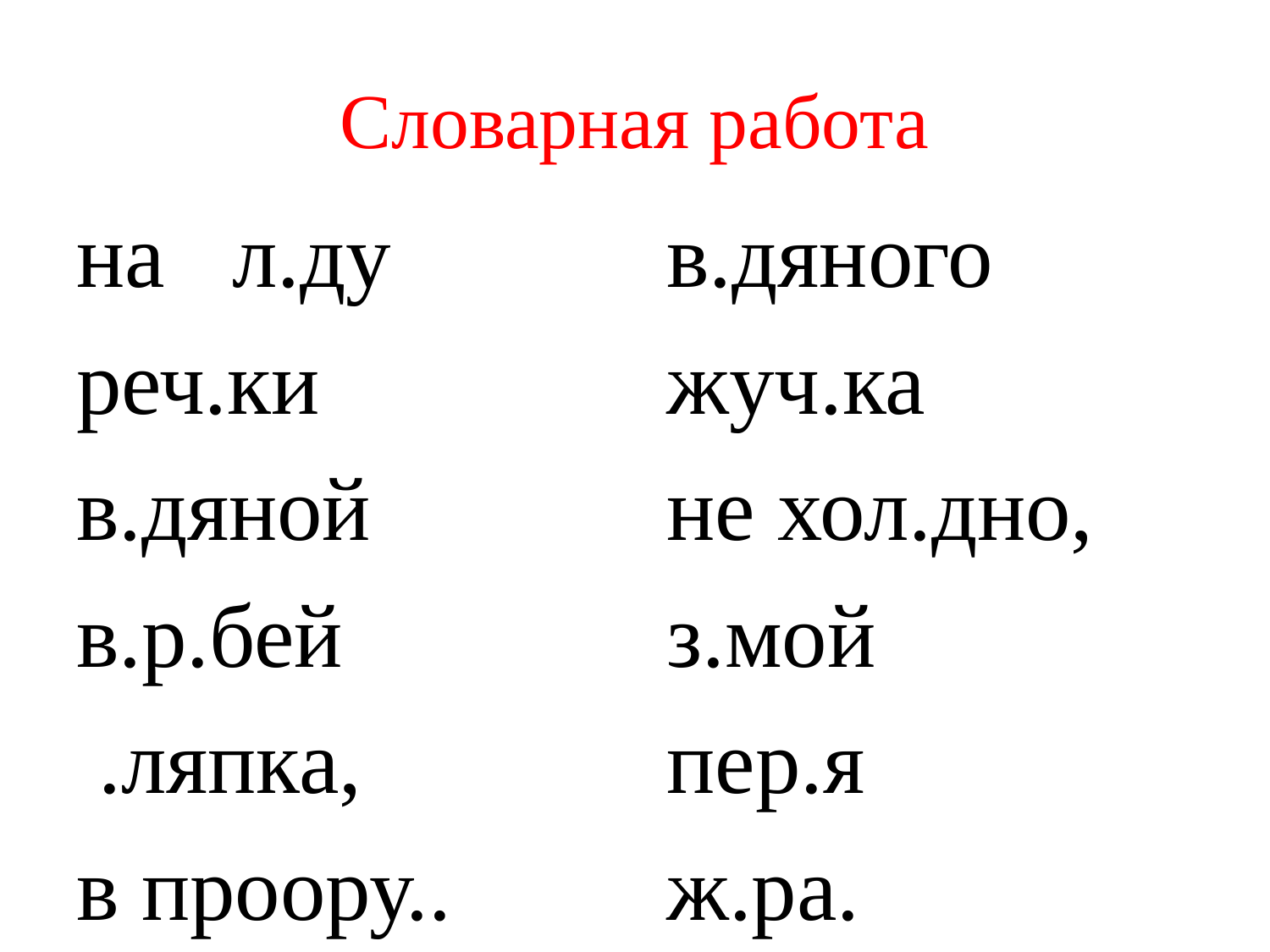

# Словарная работа
на   л.ду
реч.ки
в.дяной
в.р.бей
 .ляпка,
в проору..
в.дяного
жуч.ка
не хол.дно,
з.мой
пер.я
ж.ра.